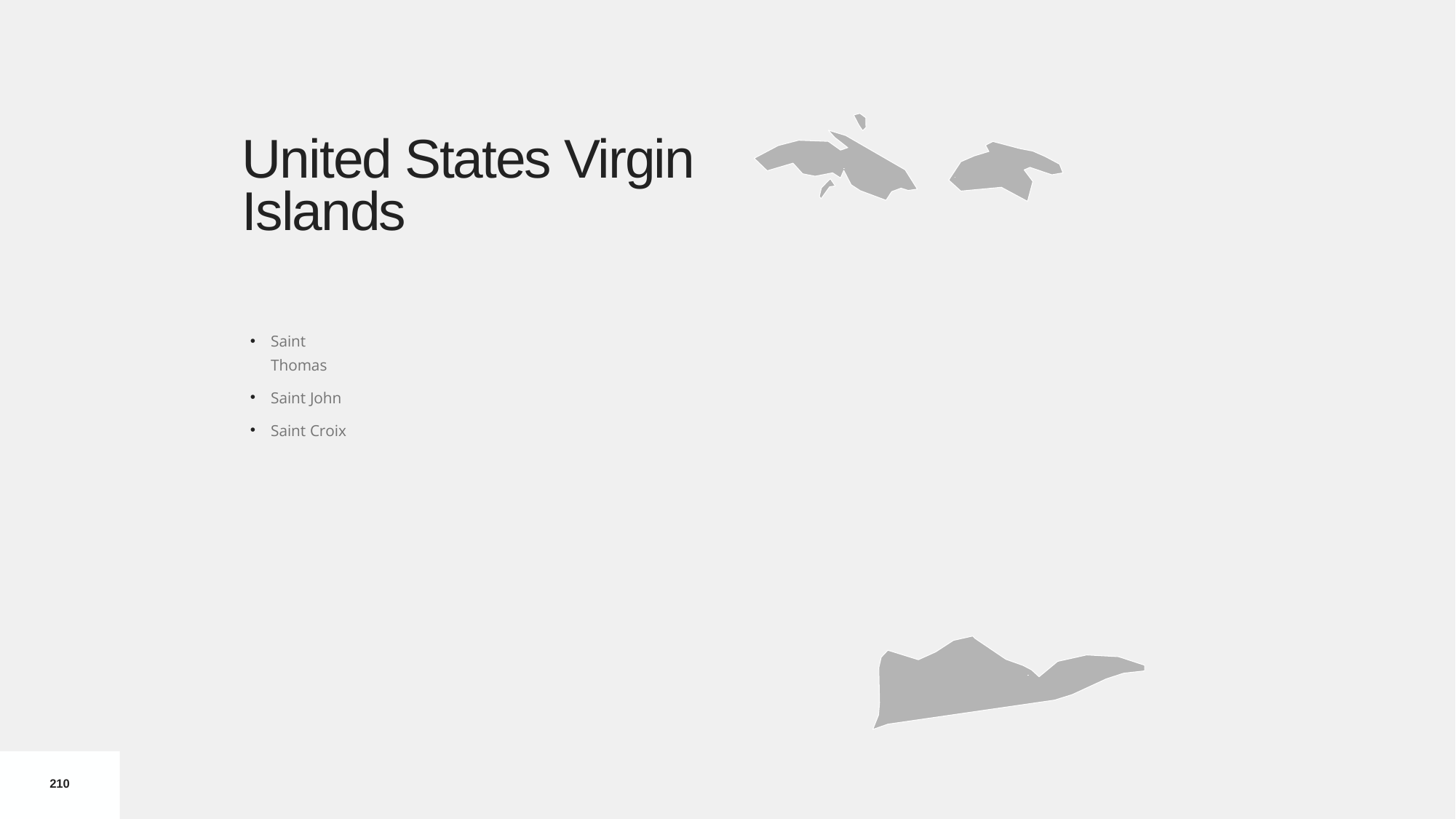

# United States Virgin Islands

Saint Thomas
Saint John
Saint Croix